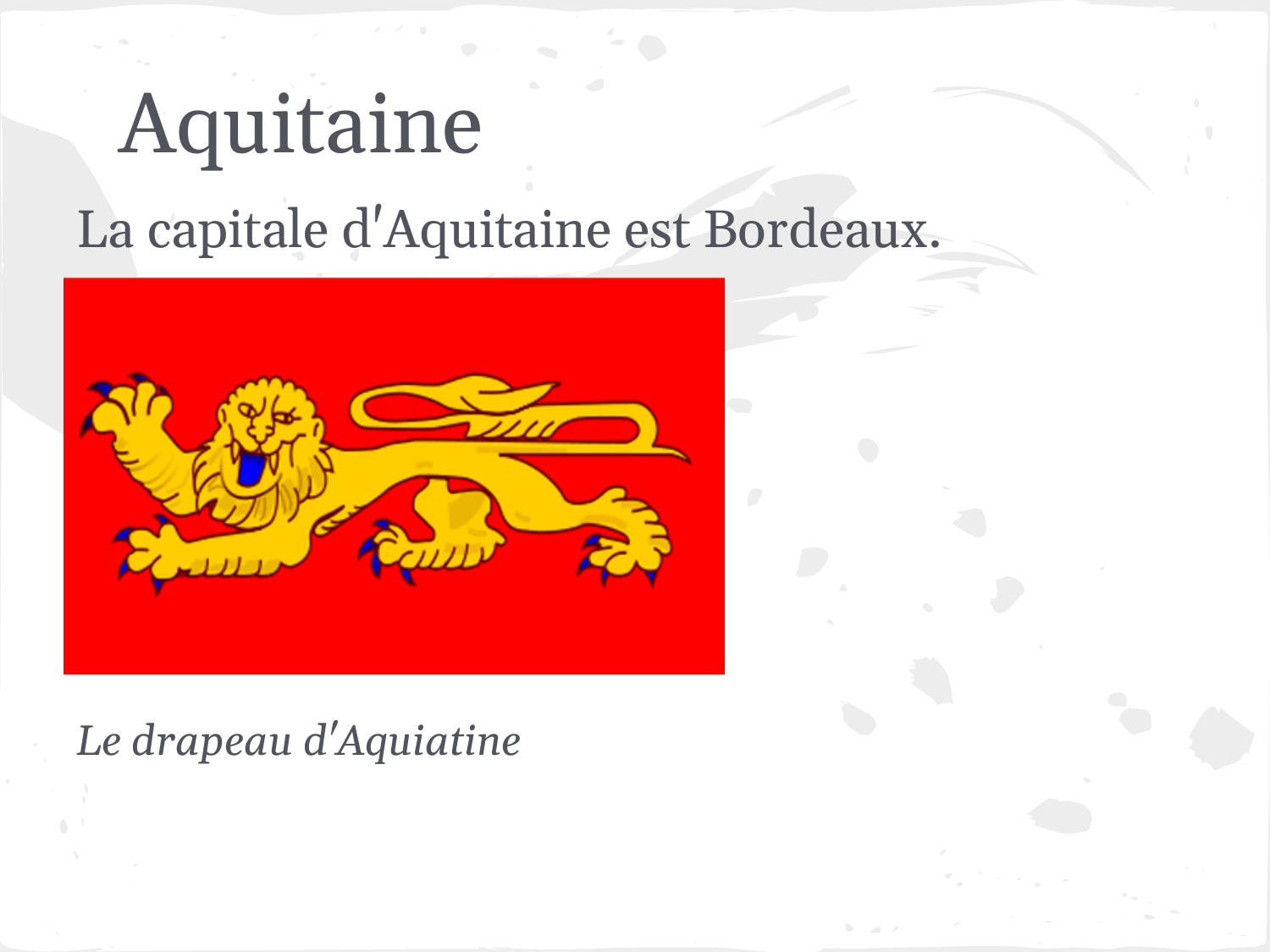

# Aquitaine
La capitale d'Aquitaine est Bordeaux.

Le drapeau d'Aquiatine